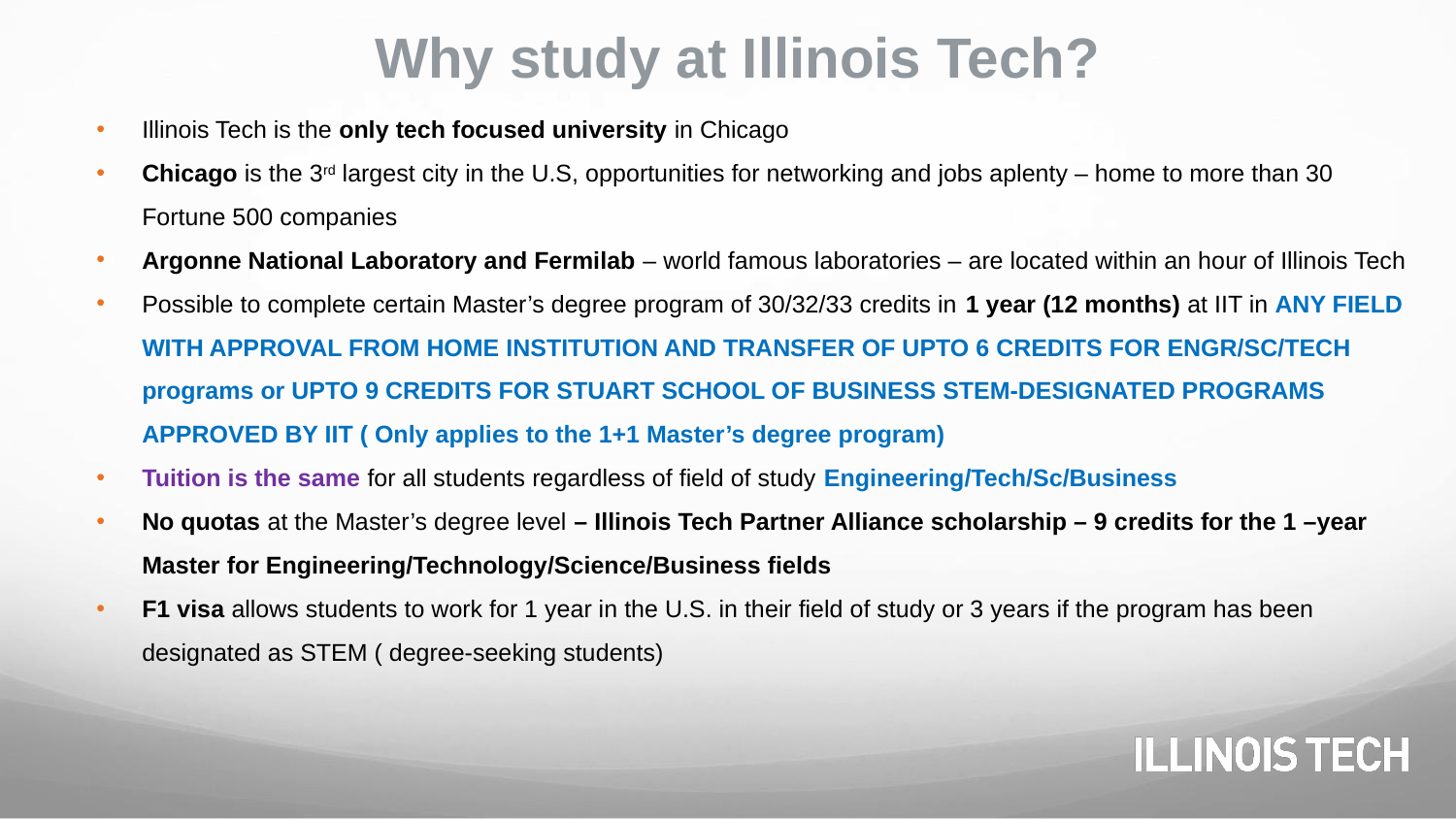

# Why study at Illinois Tech?
Illinois Tech is the only tech focused university in Chicago
Chicago is the 3rd largest city in the U.S, opportunities for networking and jobs aplenty – home to more than 30 Fortune 500 companies
Argonne National Laboratory and Fermilab – world famous laboratories – are located within an hour of Illinois Tech
Possible to complete certain Master’s degree program of 30/32/33 credits in 1 year (12 months) at IIT in ANY FIELD WITH APPROVAL FROM HOME INSTITUTION AND TRANSFER OF UPTO 6 CREDITS FOR ENGR/SC/TECH programs or UPTO 9 CREDITS FOR STUART SCHOOL OF BUSINESS STEM-DESIGNATED PROGRAMS APPROVED BY IIT ( Only applies to the 1+1 Master’s degree program)
Tuition is the same for all students regardless of field of study Engineering/Tech/Sc/Business
No quotas at the Master’s degree level – Illinois Tech Partner Alliance scholarship – 9 credits for the 1 –year Master for Engineering/Technology/Science/Business fields
F1 visa allows students to work for 1 year in the U.S. in their field of study or 3 years if the program has been designated as STEM ( degree-seeking students)